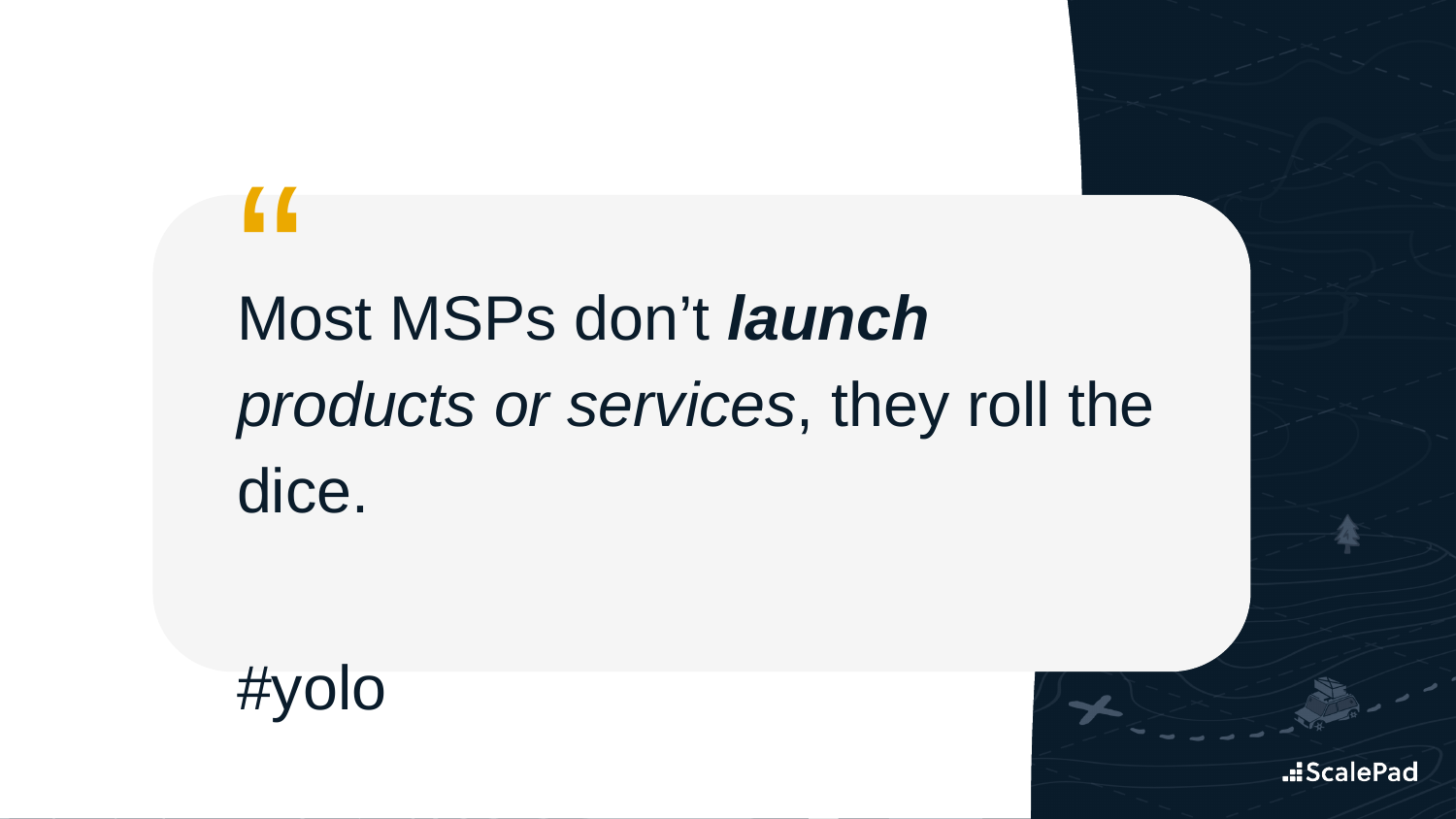

“

Most MSPs don’t launch products or services, they roll the dice.

#yolo